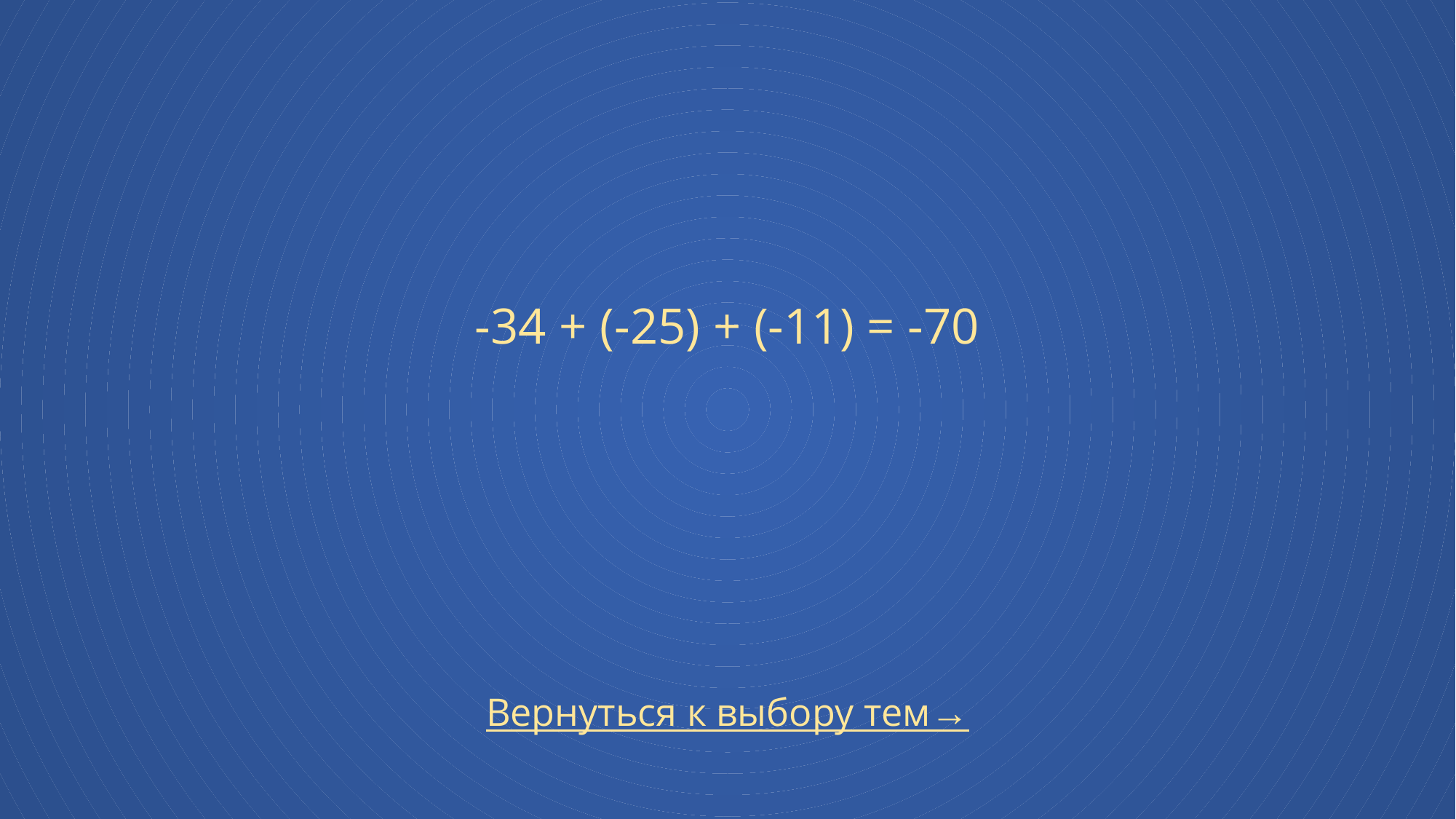

# -34 + (-25) + (-11) = -70
Вернуться к выбору тем→